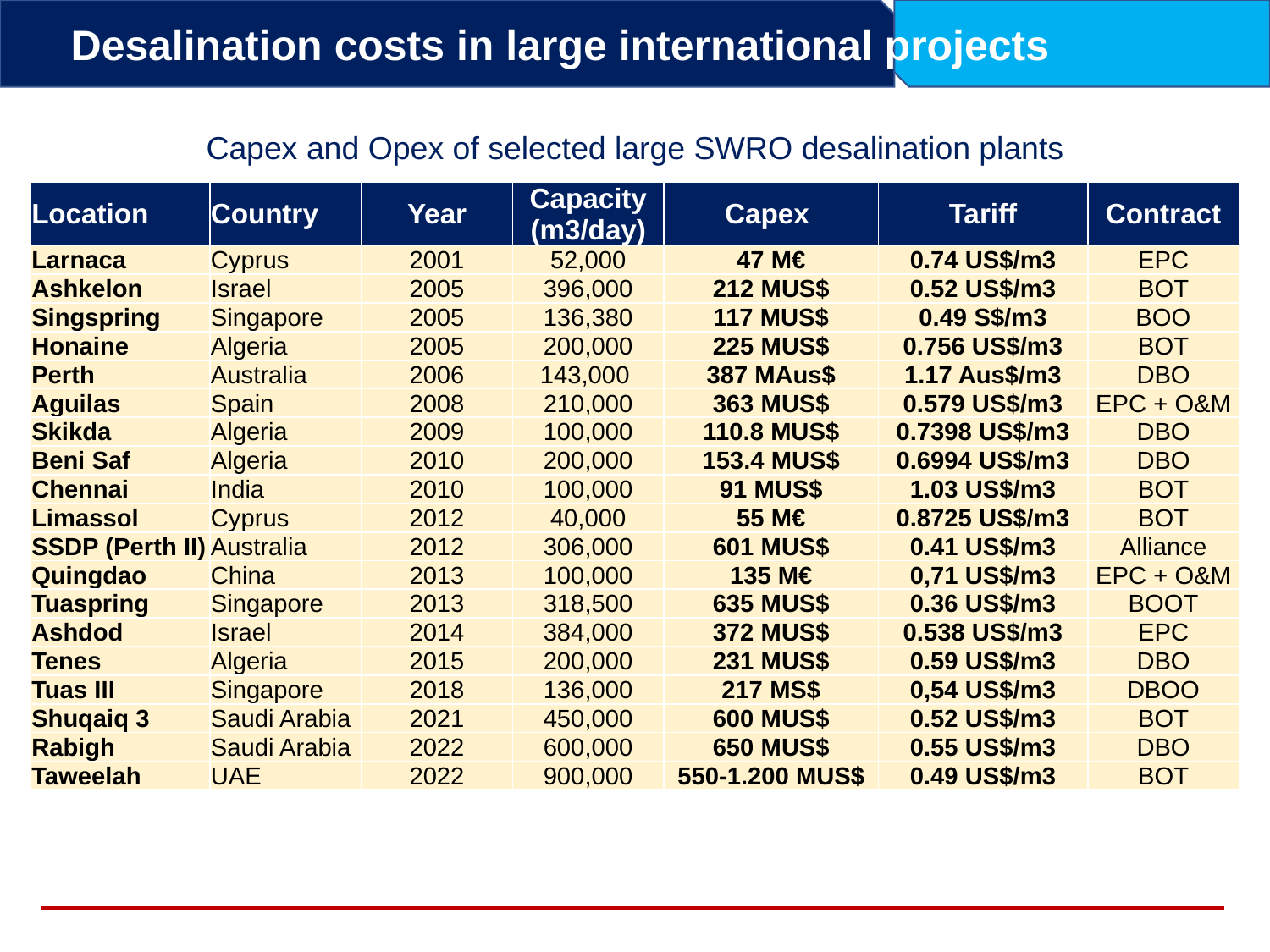

Desalination costs in large international projects
Capex and Opex of selected large SWRO desalination plants
| Location | Country | Year | Capacity (m3/day) | Capex | Tariff | Contract |
| --- | --- | --- | --- | --- | --- | --- |
| Larnaca | Cyprus | 2001 | 52,000 | 47 M€ | 0.74 US$/m3 | EPC |
| Ashkelon | Israel | 2005 | 396,000 | 212 MUS$ | 0.52 US$/m3 | BOT |
| Singspring | Singapore | 2005 | 136,380 | 117 MUS$ | 0.49 S$/m3 | BOO |
| Honaine | Algeria | 2005 | 200,000 | 225 MUS$ | 0.756 US$/m3 | BOT |
| Perth | Australia | 2006 | 143,000 | 387 MAus$ | 1.17 Aus$/m3 | DBO |
| Aguilas | Spain | 2008 | 210,000 | 363 MUS$ | 0.579 US$/m3 | EPC + O&M |
| Skikda | Algeria | 2009 | 100,000 | 110.8 MUS$ | 0.7398 US$/m3 | DBO |
| Beni Saf | Algeria | 2010 | 200,000 | 153.4 MUS$ | 0.6994 US$/m3 | DBO |
| Chennai | India | 2010 | 100,000 | 91 MUS$ | 1.03 US$/m3 | BOT |
| Limassol | Cyprus | 2012 | 40,000 | 55 M€ | 0.8725 US$/m3 | BOT |
| SSDP (Perth II) | Australia | 2012 | 306,000 | 601 MUS$ | 0.41 US$/m3 | Alliance |
| Quingdao | China | 2013 | 100,000 | 135 M€ | 0,71 US$/m3 | EPC + O&M |
| Tuaspring | Singapore | 2013 | 318,500 | 635 MUS$ | 0.36 US$/m3 | BOOT |
| Ashdod | Israel | 2014 | 384,000 | 372 MUS$ | 0.538 US$/m3 | EPC |
| Tenes | Algeria | 2015 | 200,000 | 231 MUS$ | 0.59 US$/m3 | DBO |
| Tuas III | Singapore | 2018 | 136,000 | 217 MS$ | 0,54 US$/m3 | DBOO |
| Shuqaiq 3 | Saudi Arabia | 2021 | 450,000 | 600 MUS$ | 0.52 US$/m3 | BOT |
| Rabigh | Saudi Arabia | 2022 | 600,000 | 650 MUS$ | 0.55 US$/m3 | DBO |
| Taweelah | UAE | 2022 | 900,000 | 550-1.200 MUS$ | 0.49 US$/m3 | BOT |